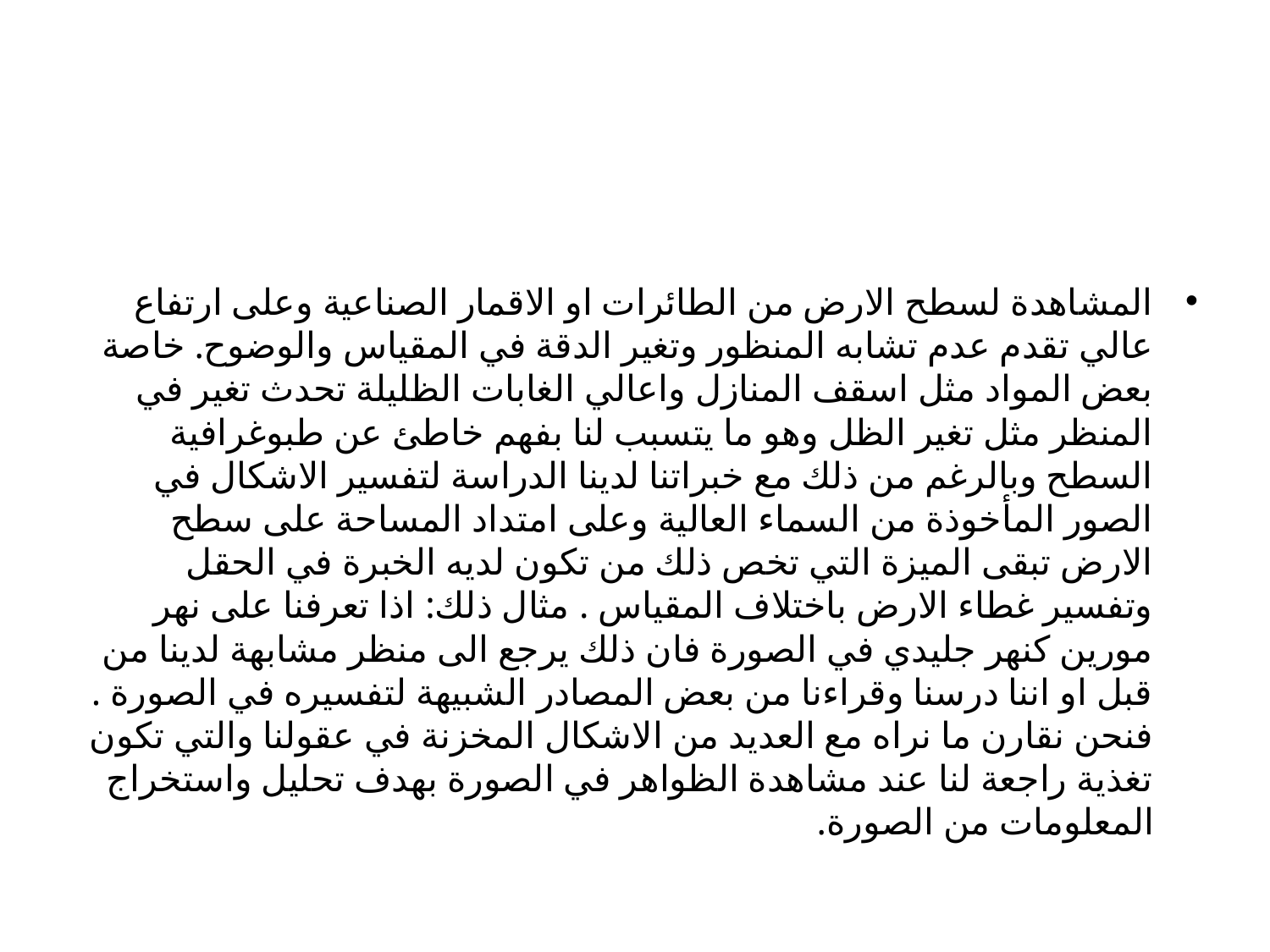

المشاهدة لسطح الارض من الطائرات او الاقمار الصناعية وعلى ارتفاع عالي تقدم عدم تشابه المنظور وتغير الدقة في المقياس والوضوح. خاصة بعض المواد مثل اسقف المنازل واعالي الغابات الظليلة تحدث تغير في المنظر مثل تغير الظل وهو ما يتسبب لنا بفهم خاطئ عن طبوغرافية السطح وبالرغم من ذلك مع خبراتنا لدينا الدراسة لتفسير الاشكال في الصور المأخوذة من السماء العالية وعلى امتداد المساحة على سطح الارض تبقى الميزة التي تخص ذلك من تكون لديه الخبرة في الحقل وتفسير غطاء الارض باختلاف المقياس . مثال ذلك: اذا تعرفنا على نهر مورين كنهر جليدي في الصورة فان ذلك يرجع الى منظر مشابهة لدينا من قبل او اننا درسنا وقراءنا من بعض المصادر الشبيهة لتفسيره في الصورة . فنحن نقارن ما نراه مع العديد من الاشكال المخزنة في عقولنا والتي تكون تغذية راجعة لنا عند مشاهدة الظواهر في الصورة بهدف تحليل واستخراج المعلومات من الصورة.